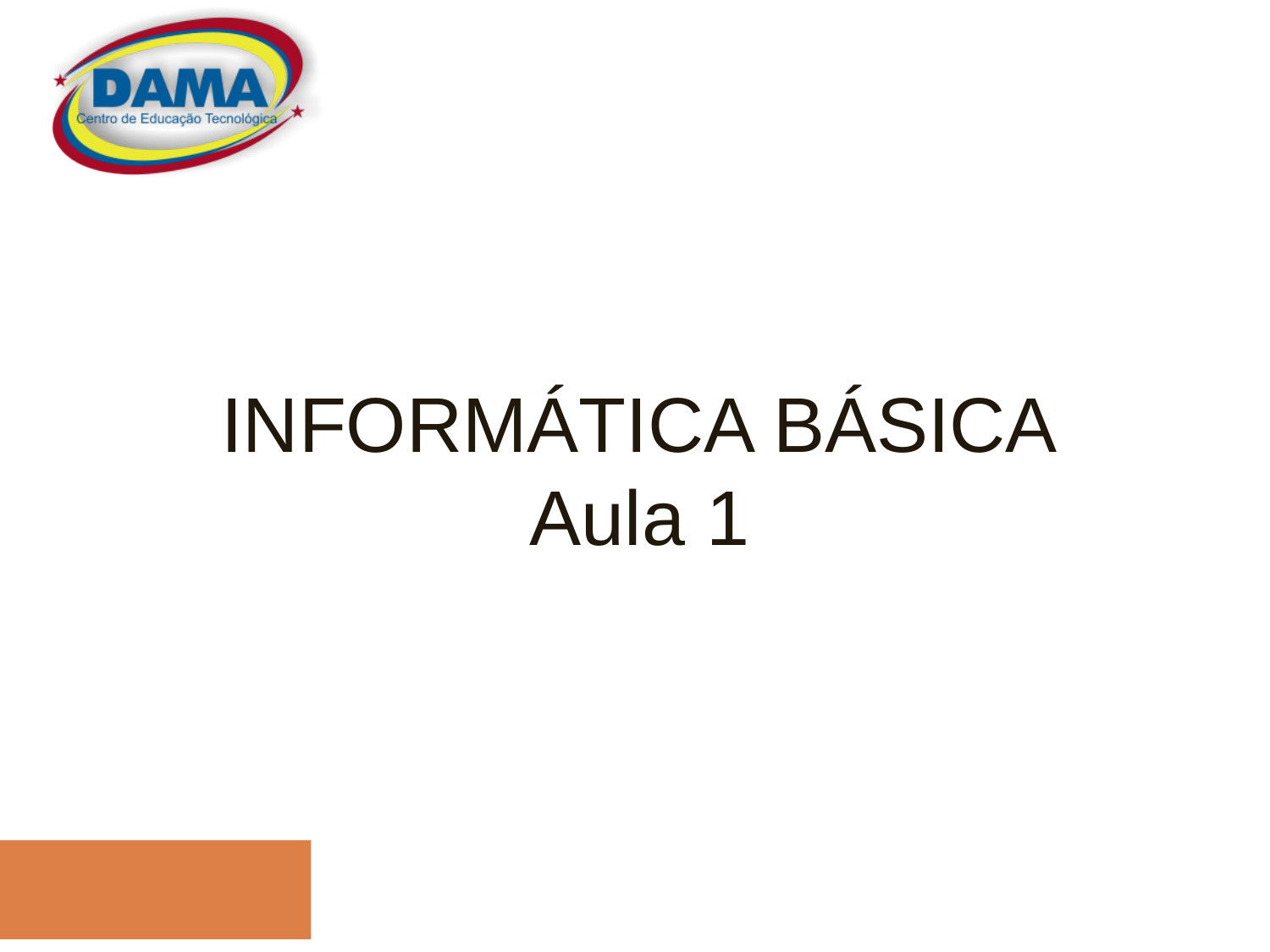

# INFORMÁTICA BÁSICA
Aula 1
Instrutor
Curso